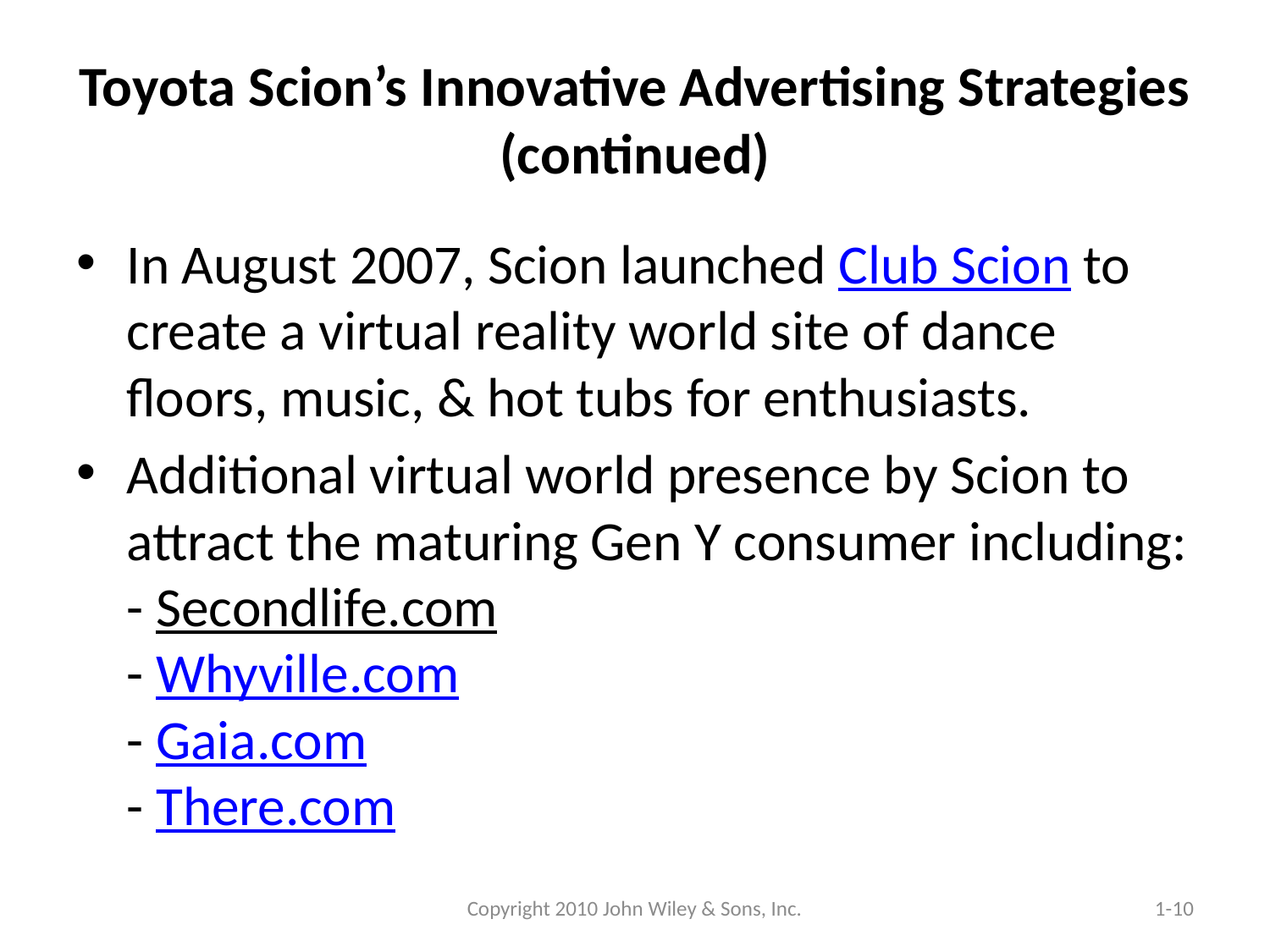

# Toyota Scion’s Innovative Advertising Strategies (continued)
In August 2007, Scion launched Club Scion to create a virtual reality world site of dance floors, music, & hot tubs for enthusiasts.
Additional virtual world presence by Scion to attract the maturing Gen Y consumer including:
- Secondlife.com
- Whyville.com
- Gaia.com
- There.com
Copyright 2010 John Wiley & Sons, Inc.
1-10